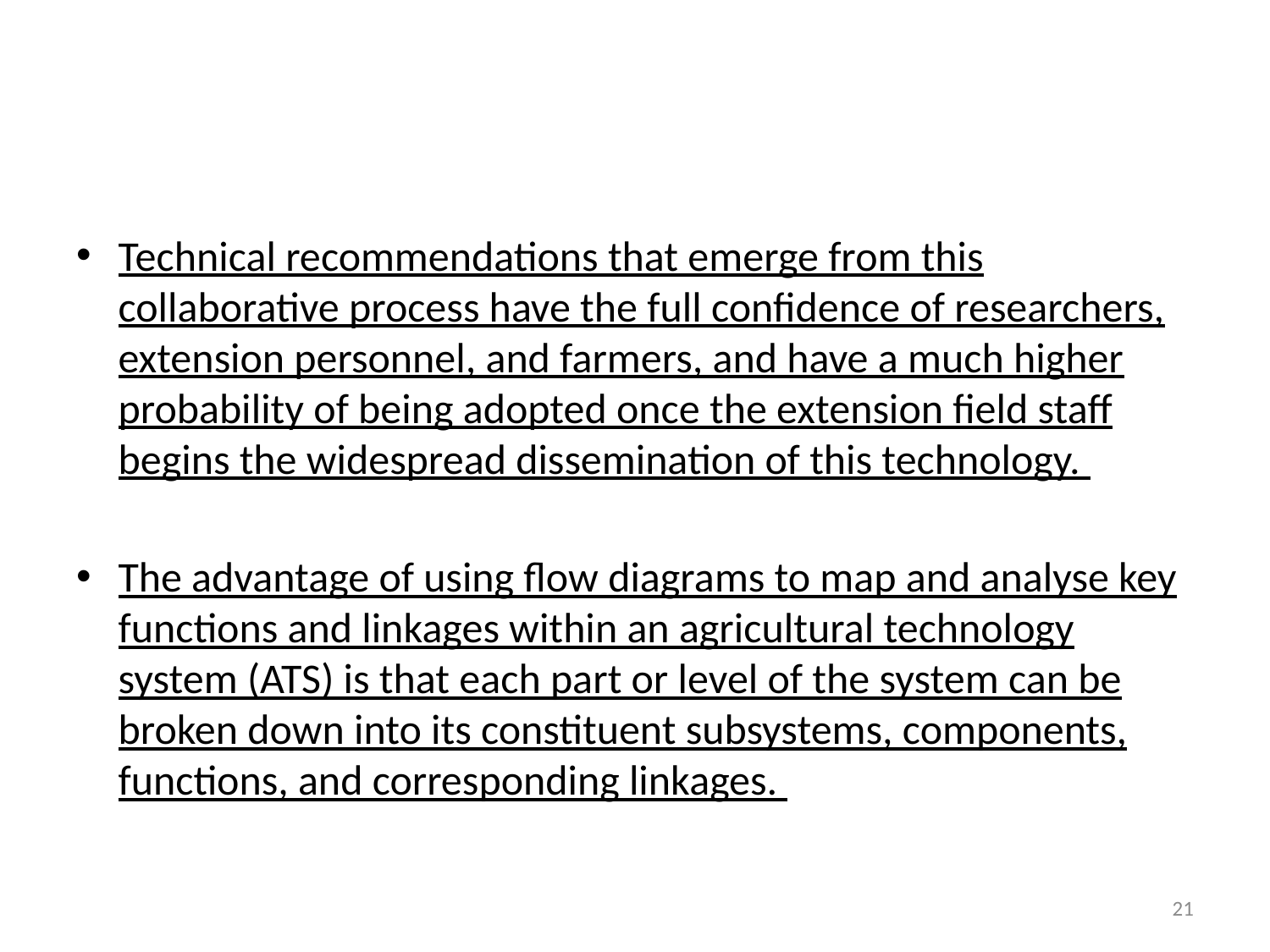

#
Technical recommendations that emerge from this collaborative process have the full confidence of researchers, extension personnel, and farmers, and have a much higher probability of being adopted once the extension field staff begins the widespread dissemination of this technology.

The advantage of using flow diagrams to map and analyse key functions and linkages within an agricultural technology system (ATS) is that each part or level of the system can be broken down into its constituent subsystems, components, functions, and corresponding linkages.

21